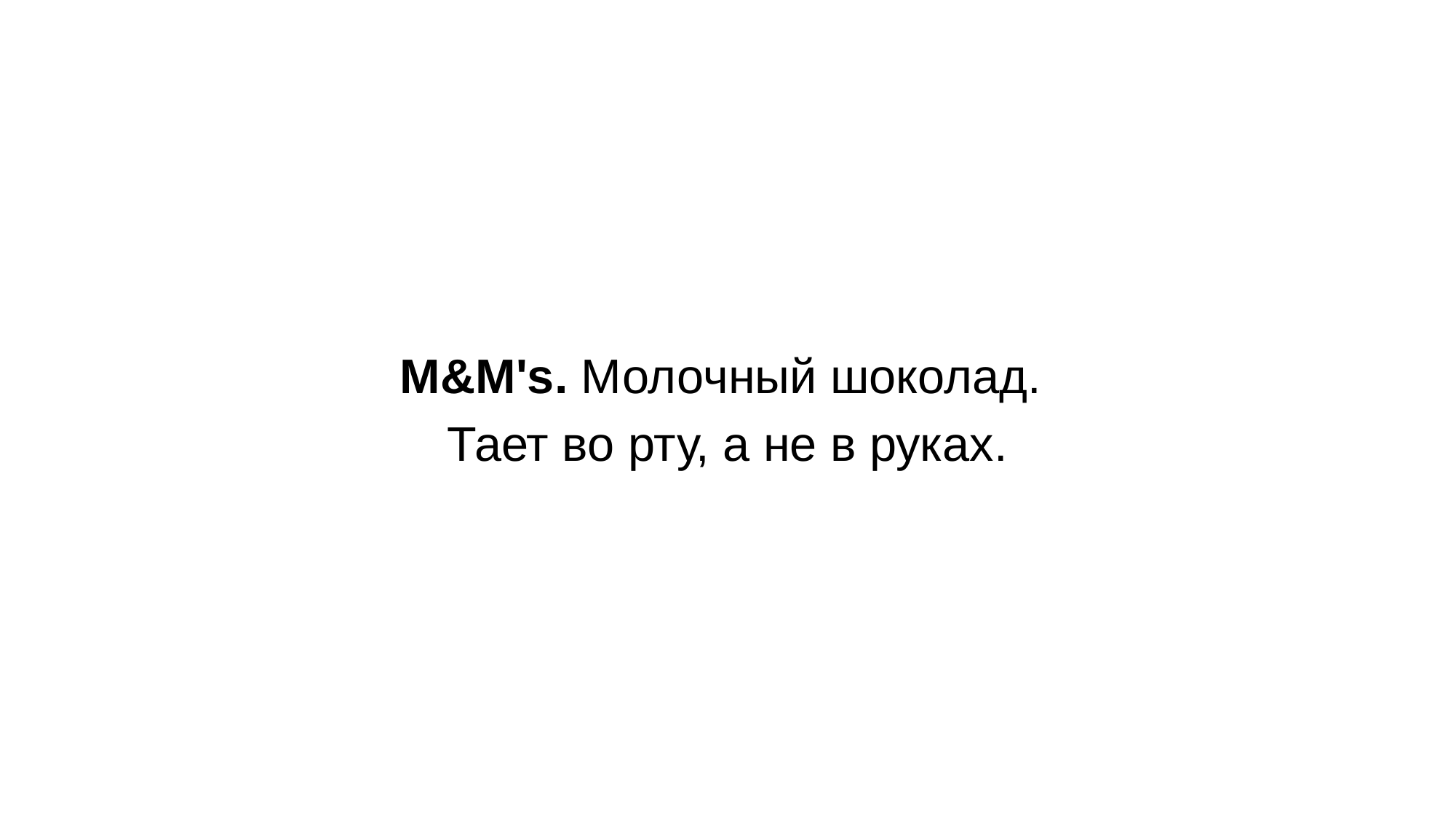

M&M's. Молочный шоколад.
Тает во рту, а не в руках.